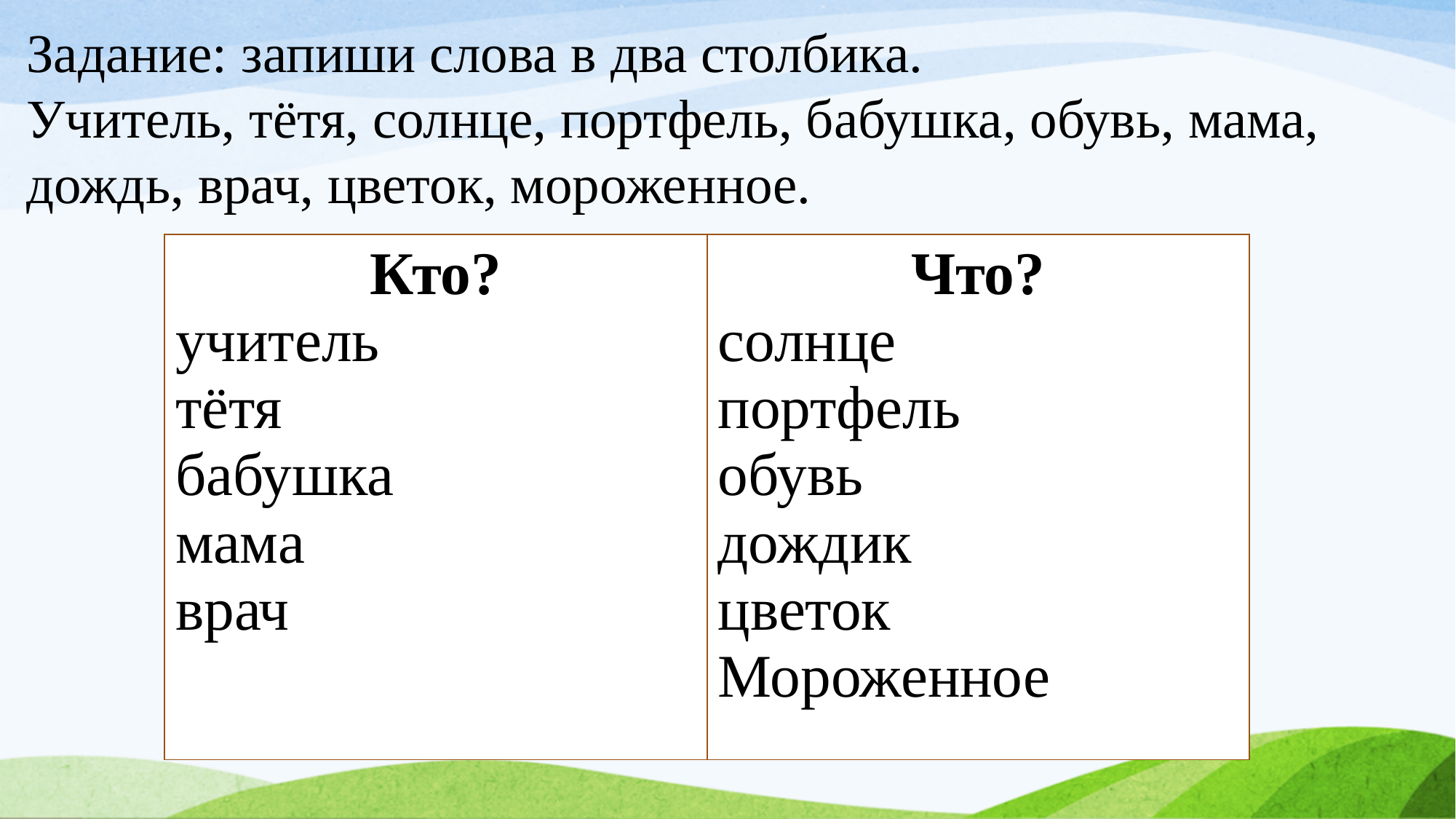

Задание: запиши слова в два столбика.
Учитель, тётя, солнце, портфель, бабушка, обувь, мама, дождь, врач, цветок, мороженное.
| Кто? учитель тётя бабушка мама врач | Что? солнце портфель обувь дождик цветок Мороженное |
| --- | --- |